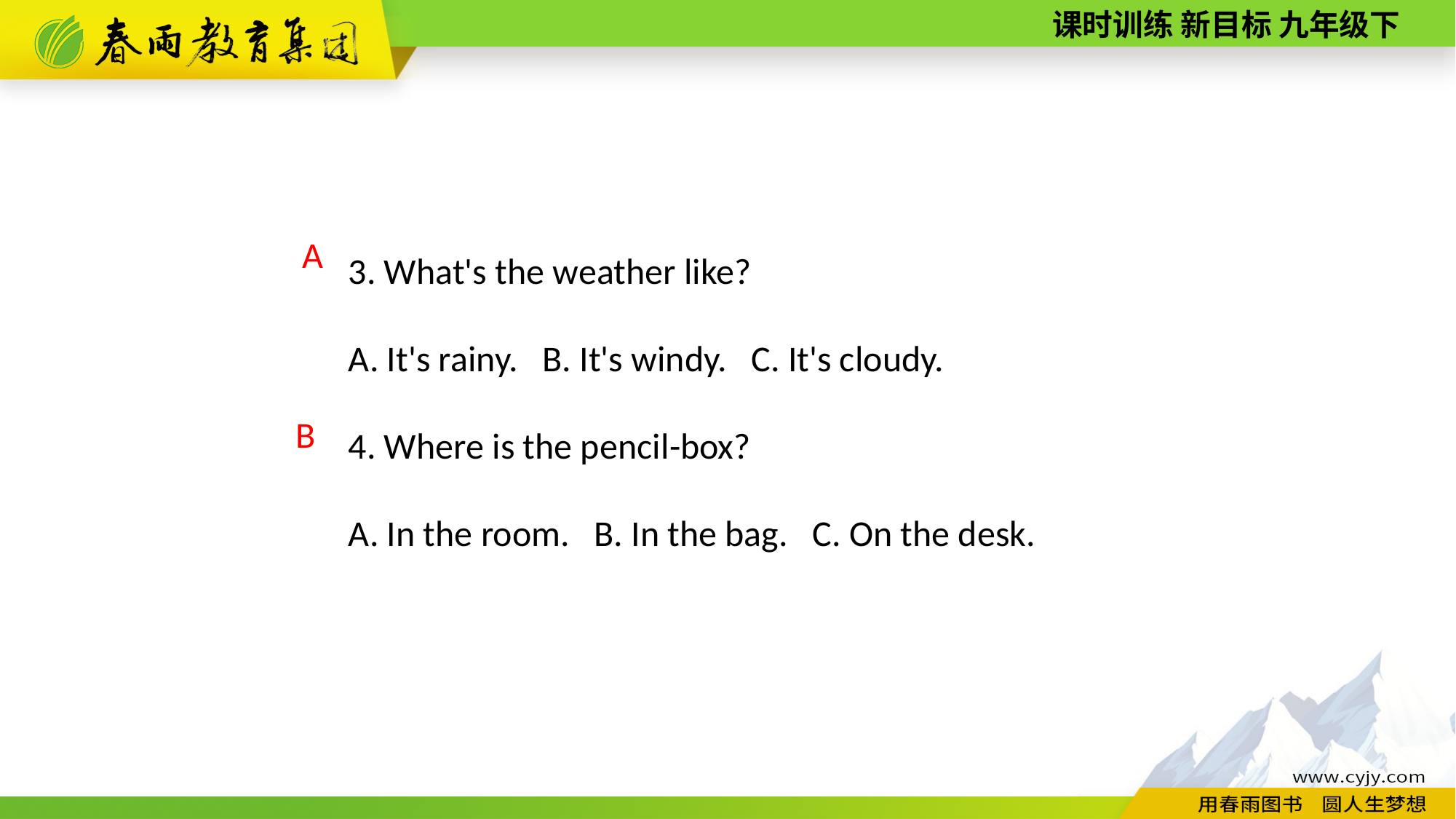

3. What's the weather like?
A. It's rainy.   B. It's windy.   C. It's cloudy.
4. Where is the pencil­-box?
A. In the room.   B. In the bag.   C. On the desk.
A
B